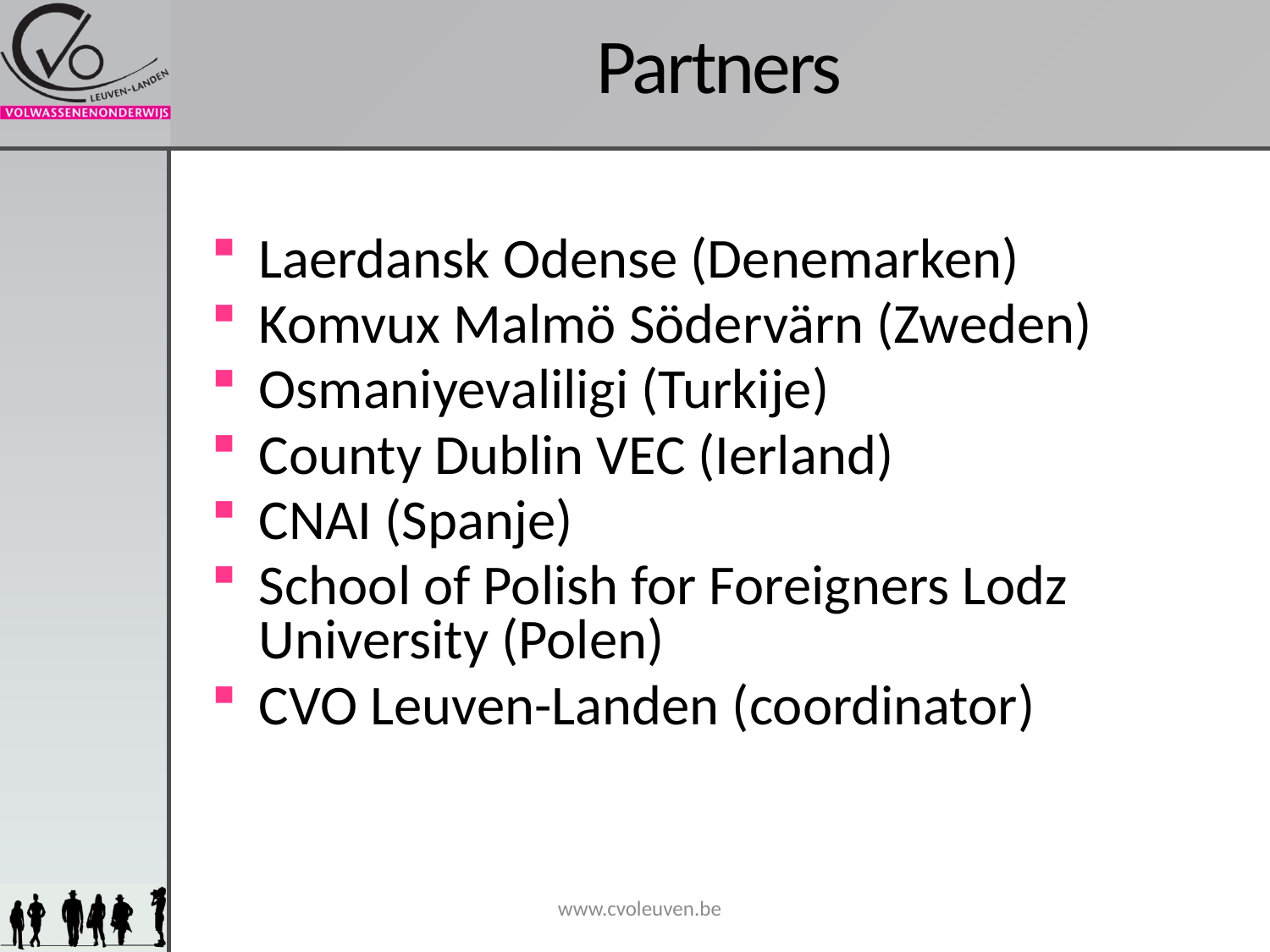

# Partners
Laerdansk Odense (Denemarken)
Komvux Malmö Södervärn (Zweden)
Osmaniyevaliligi (Turkije)
County Dublin VEC (Ierland)
CNAI (Spanje)
School of Polish for Foreigners Lodz University (Polen)
CVO Leuven-Landen (coordinator)

www.cvoleuven.be